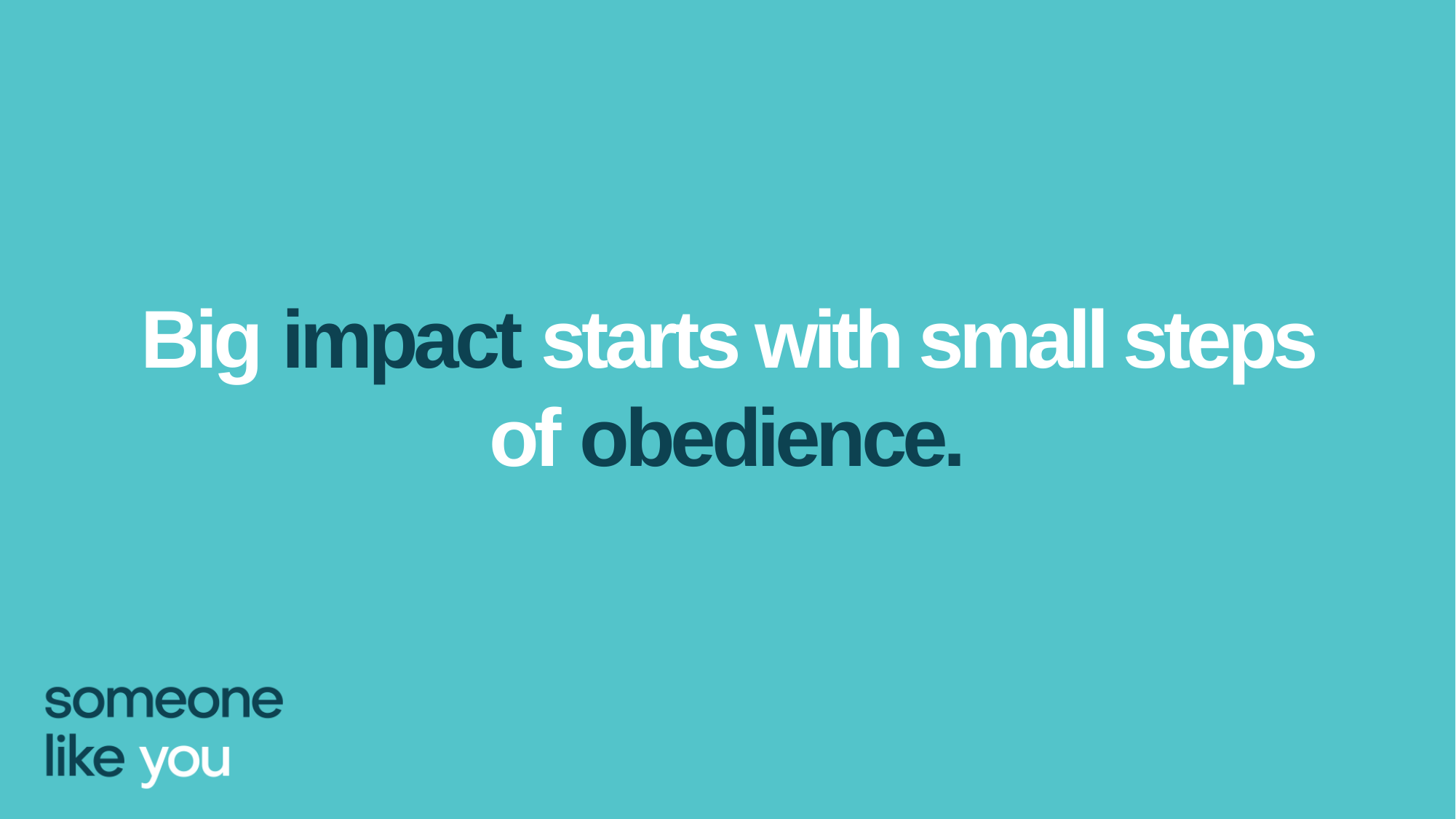

Big impact starts with small steps of obedience.